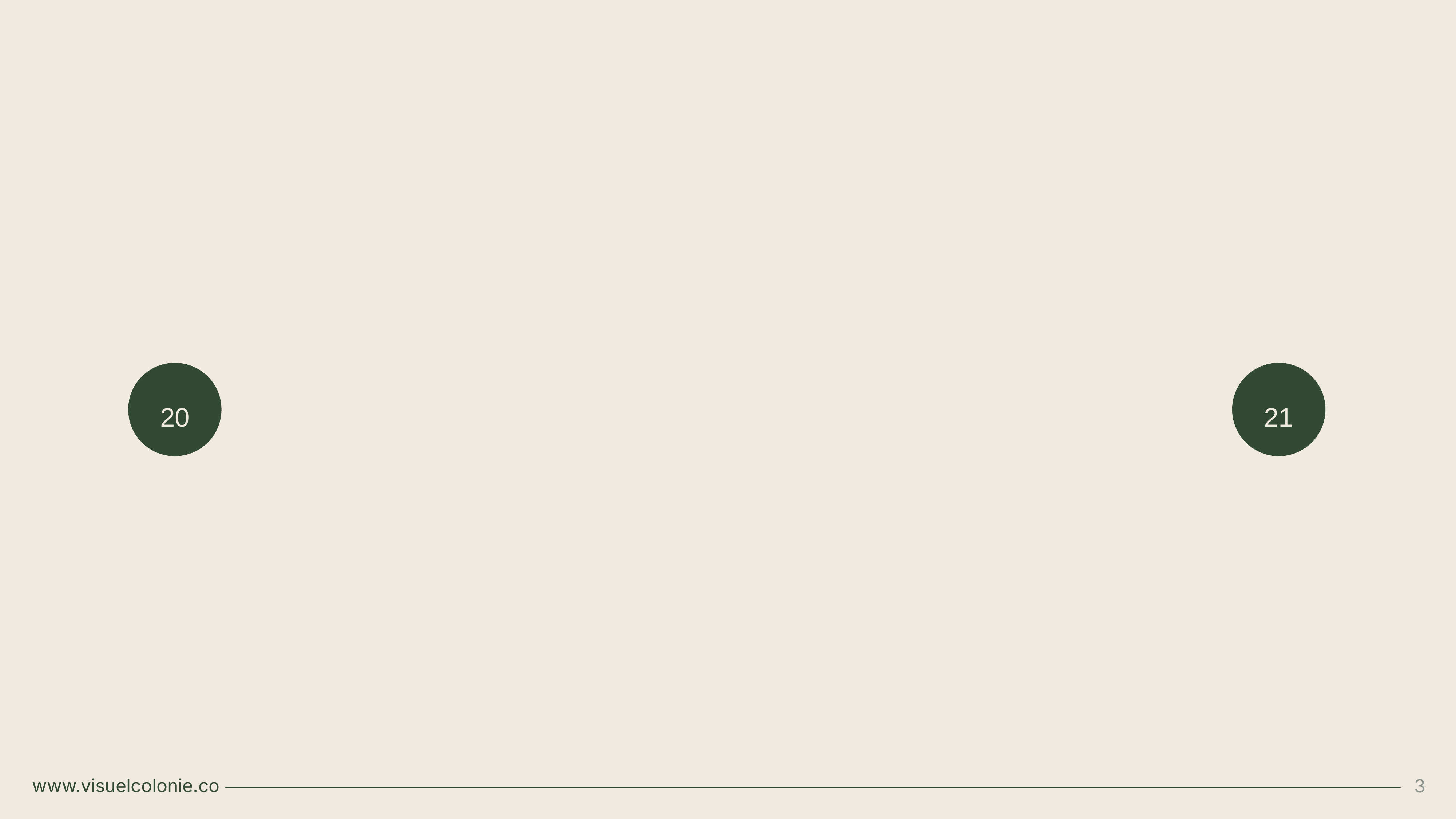

Sabbini Marketing Strategy

20
21
www.visuelcolonie.co
3